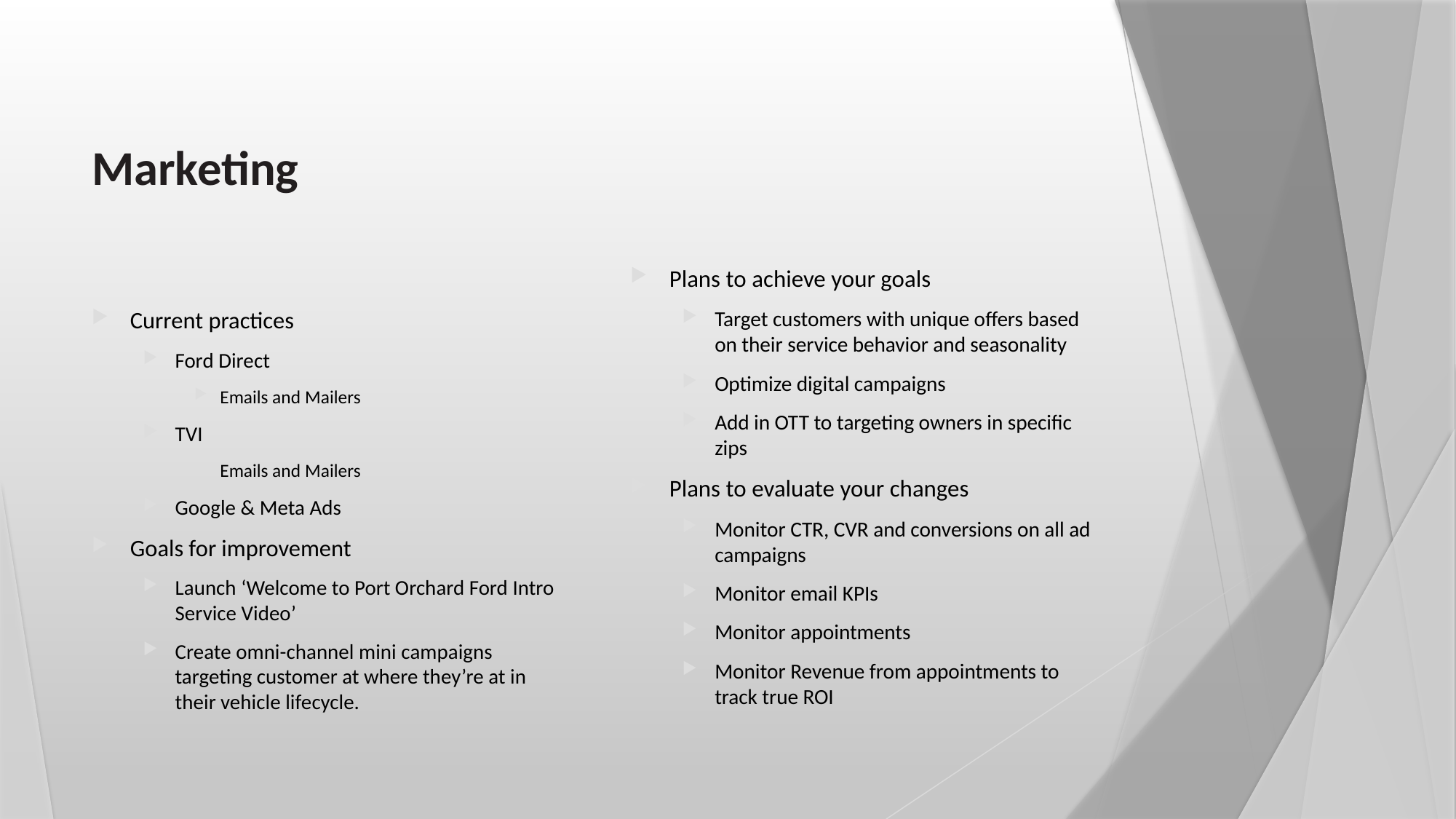

# Marketing
Plans to achieve your goals
Target customers with unique offers based on their service behavior and seasonality
Optimize digital campaigns
Add in OTT to targeting owners in specific zips
Plans to evaluate your changes
Monitor CTR, CVR and conversions on all ad campaigns
Monitor email KPIs
Monitor appointments
Monitor Revenue from appointments to track true ROI

Current practices
Ford Direct
Emails and Mailers
TVI
Emails and Mailers
Google & Meta Ads
Goals for improvement
Launch ‘Welcome to Port Orchard Ford Intro Service Video’
Create omni-channel mini campaigns targeting customer at where they’re at in their vehicle lifecycle.